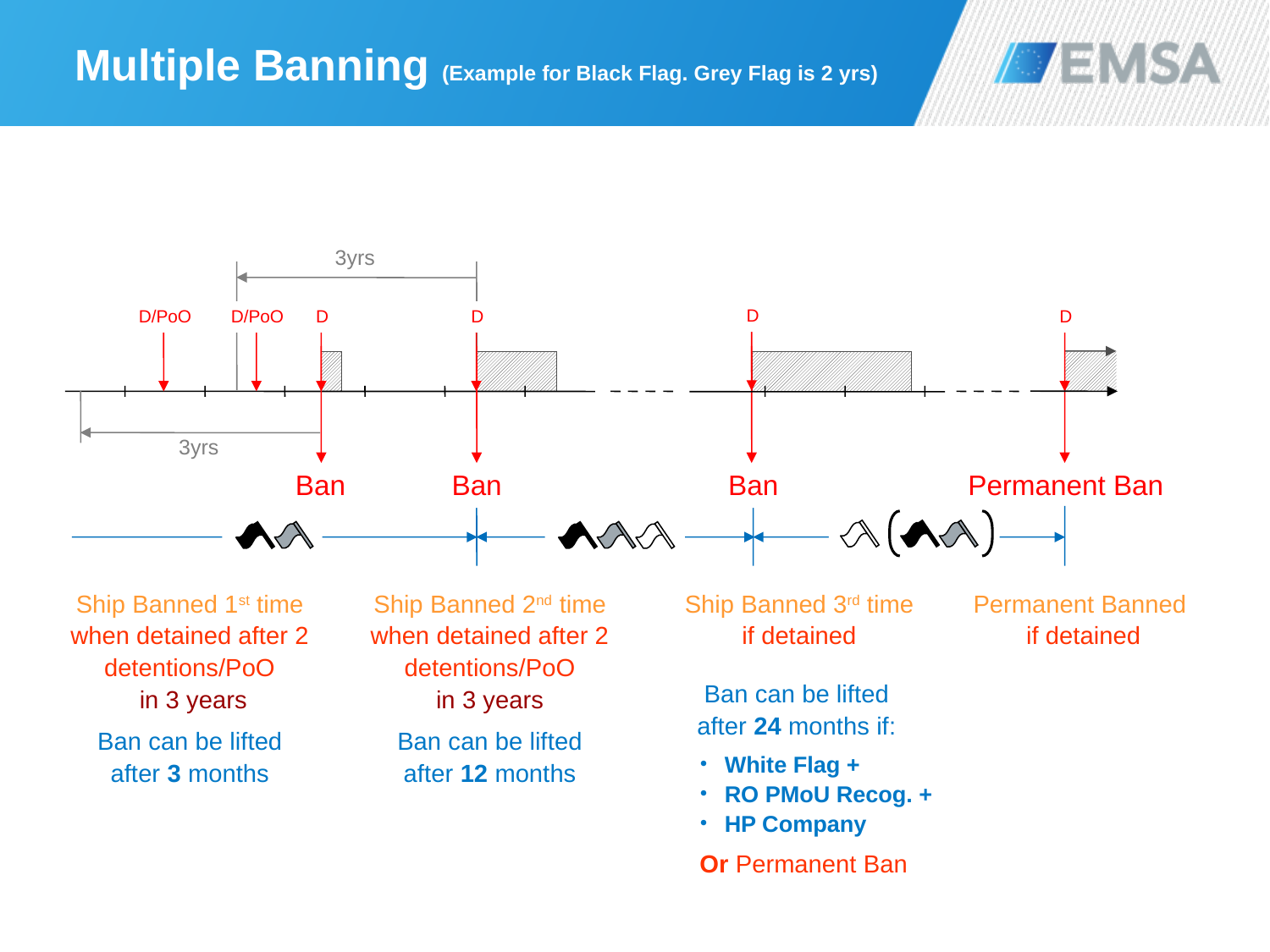

# Multiple Banning (Example for Black Flag. Grey Flag is 2 yrs)
3yrs

D

D/PoO

D/PoO

D

D

D

Ban

Ban

Ban

3yrs

Permanent Ban

Ship Banned 1st time when detained after 2 detentions/PoO
 in 3 years
Ship Banned 2nd time when detained after 2 detentions/PoO
in 3 years
Ship Banned 3rd time if detained
Permanent Banned
if detained
Ban can be lifted
after 24 months if:
White Flag +
RO PMoU Recog. +
HP Company
Or Permanent Ban
Ban can be lifted after 3 months
Ban can be lifted after 12 months
40